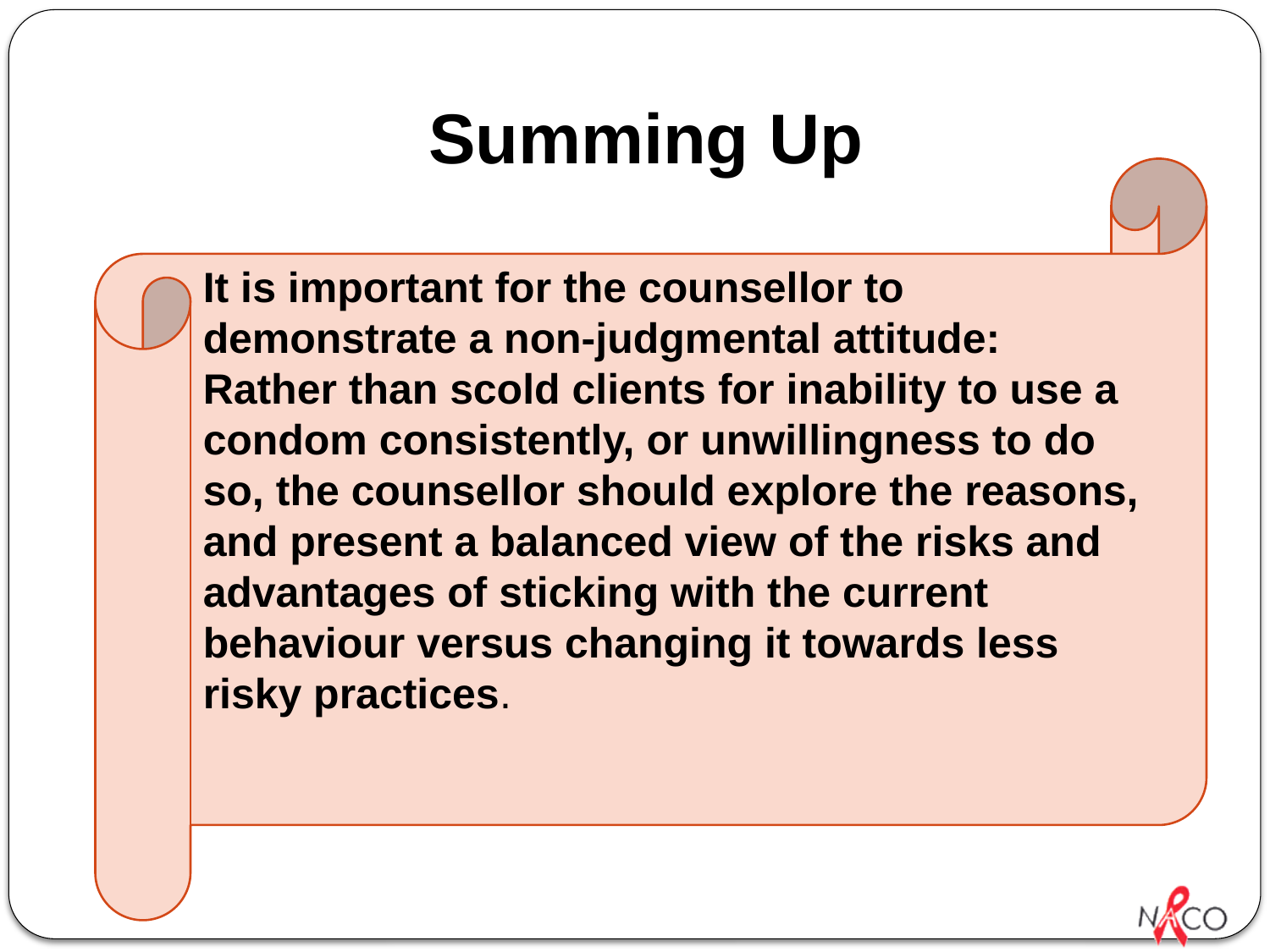

# Summing Up
It is important for the counsellor to demonstrate a non-judgmental attitude: Rather than scold clients for inability to use a condom consistently, or unwillingness to do so, the counsellor should explore the reasons, and present a balanced view of the risks and advantages of sticking with the current behaviour versus changing it towards less risky practices.